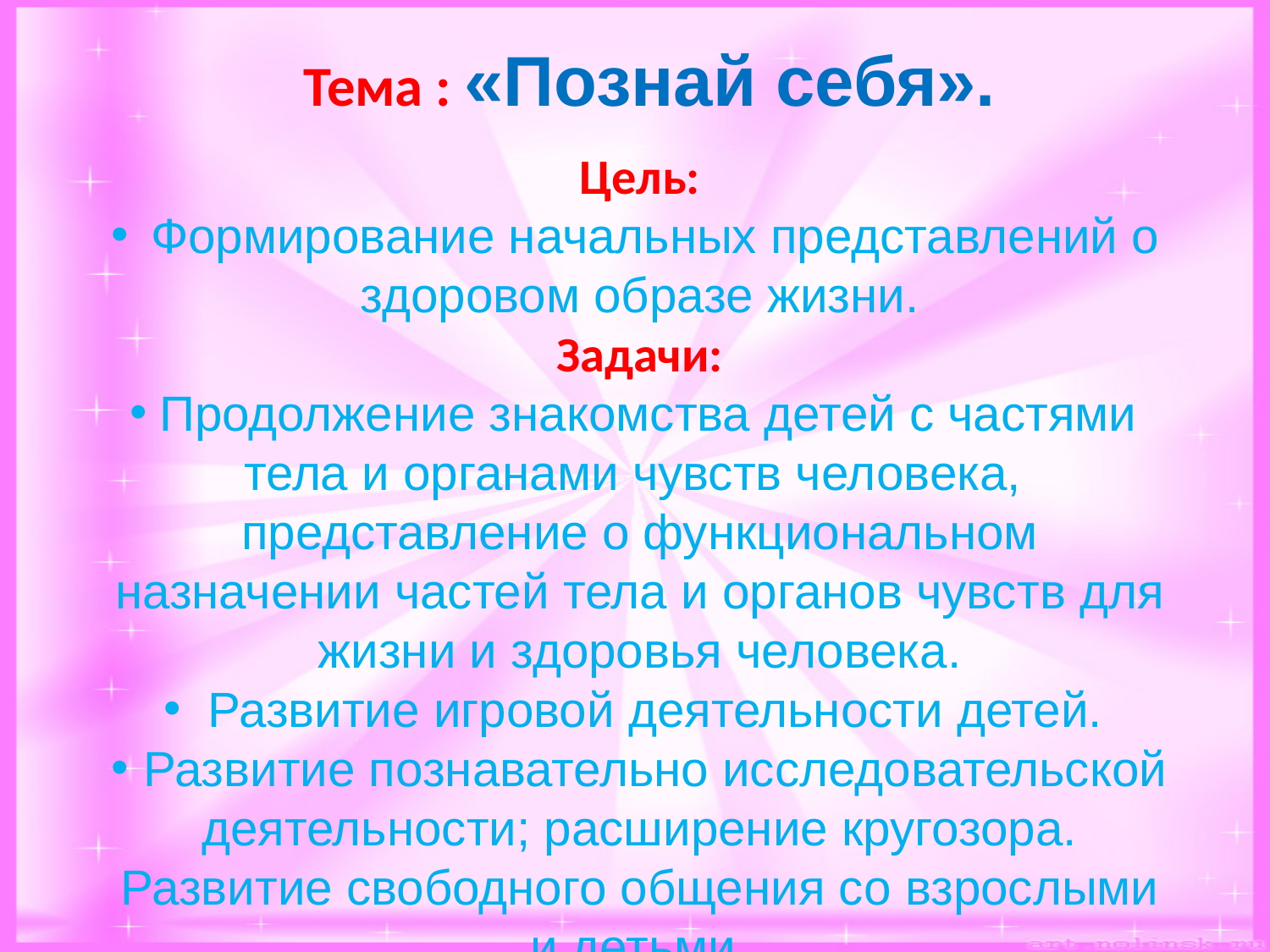

Тема : «Познай себя».
Цель:
 Формирование начальных представлений о здоровом образе жизни.
Задачи:
Продолжение знакомства детей с частями тела и органами чувств человека,  представление о функциональном назначении частей тела и органов чувств для жизни и здоровья человека.
 Развитие игровой деятельности детей.
 Развитие познавательно исследовательской деятельности; расширение кругозора. Развитие свободного общения со взрослыми и детьми.